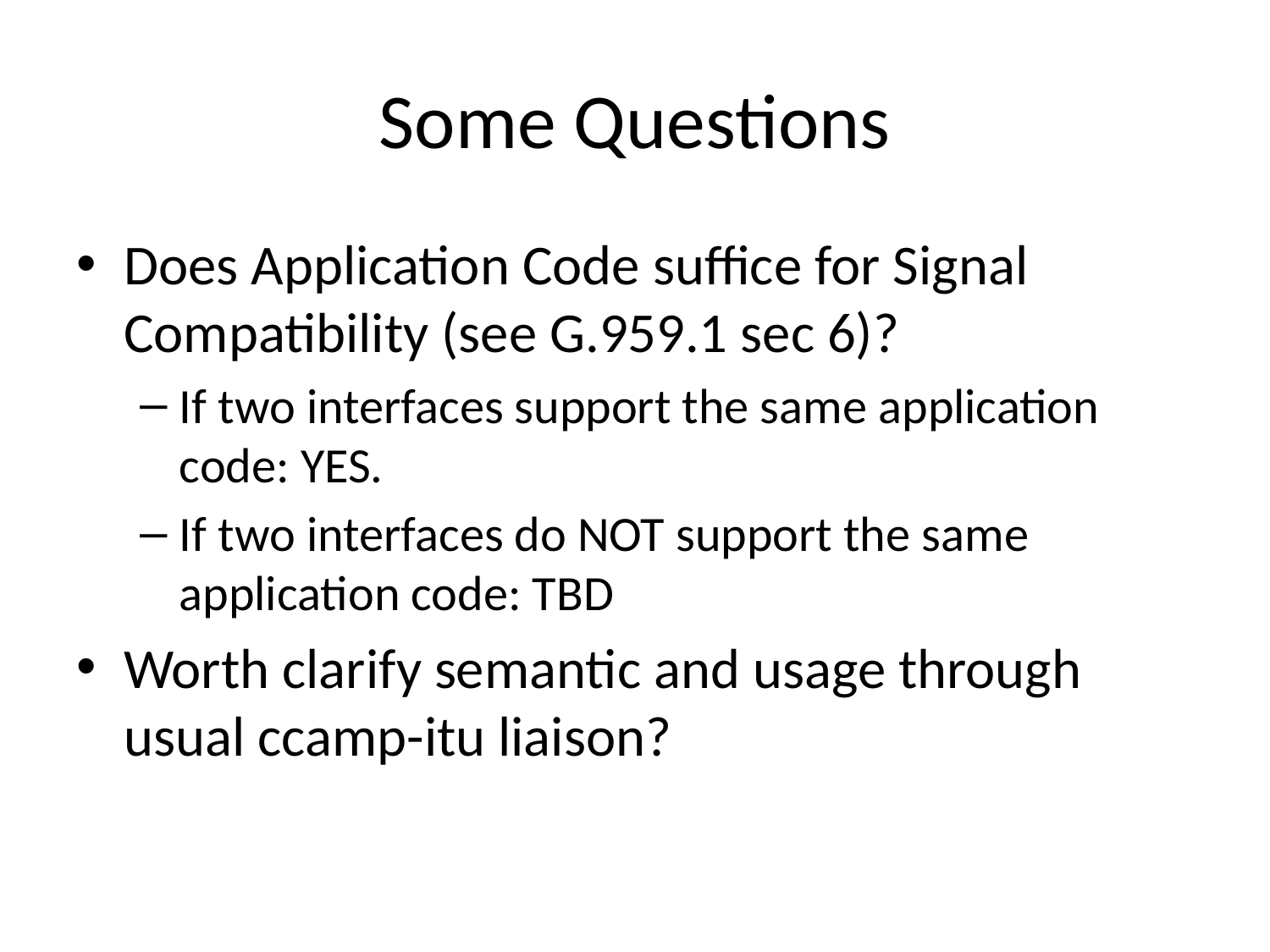

# Some Questions
Does Application Code suffice for Signal Compatibility (see G.959.1 sec 6)?
If two interfaces support the same application code: YES.
If two interfaces do NOT support the same application code: TBD
Worth clarify semantic and usage through usual ccamp-itu liaison?